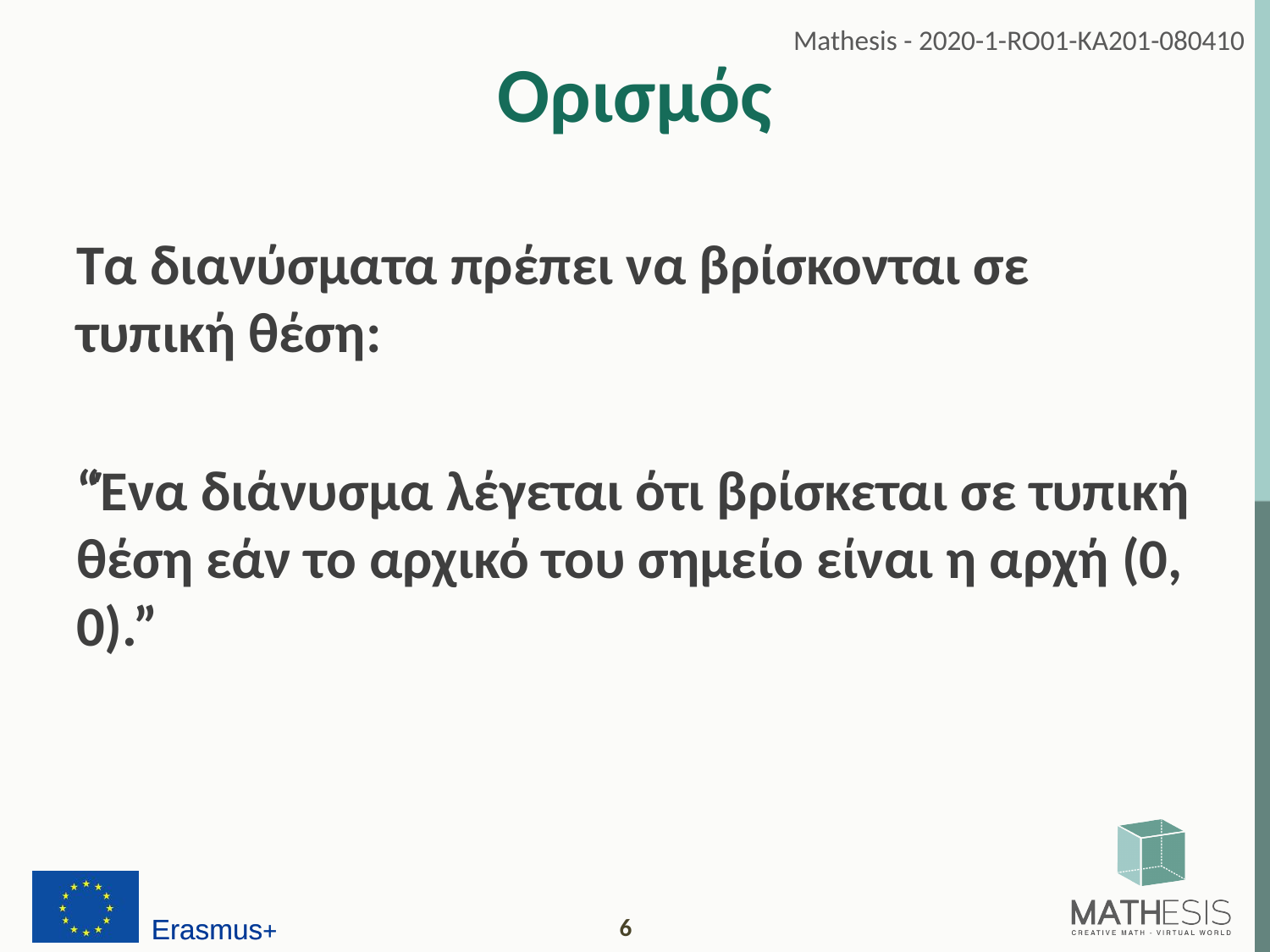

# Ορισμός
Τα διανύσματα πρέπει να βρίσκονται σε τυπική θέση:

“Ένα διάνυσμα λέγεται ότι βρίσκεται σε τυπική θέση εάν το αρχικό του σημείο είναι η αρχή (0, 0).”